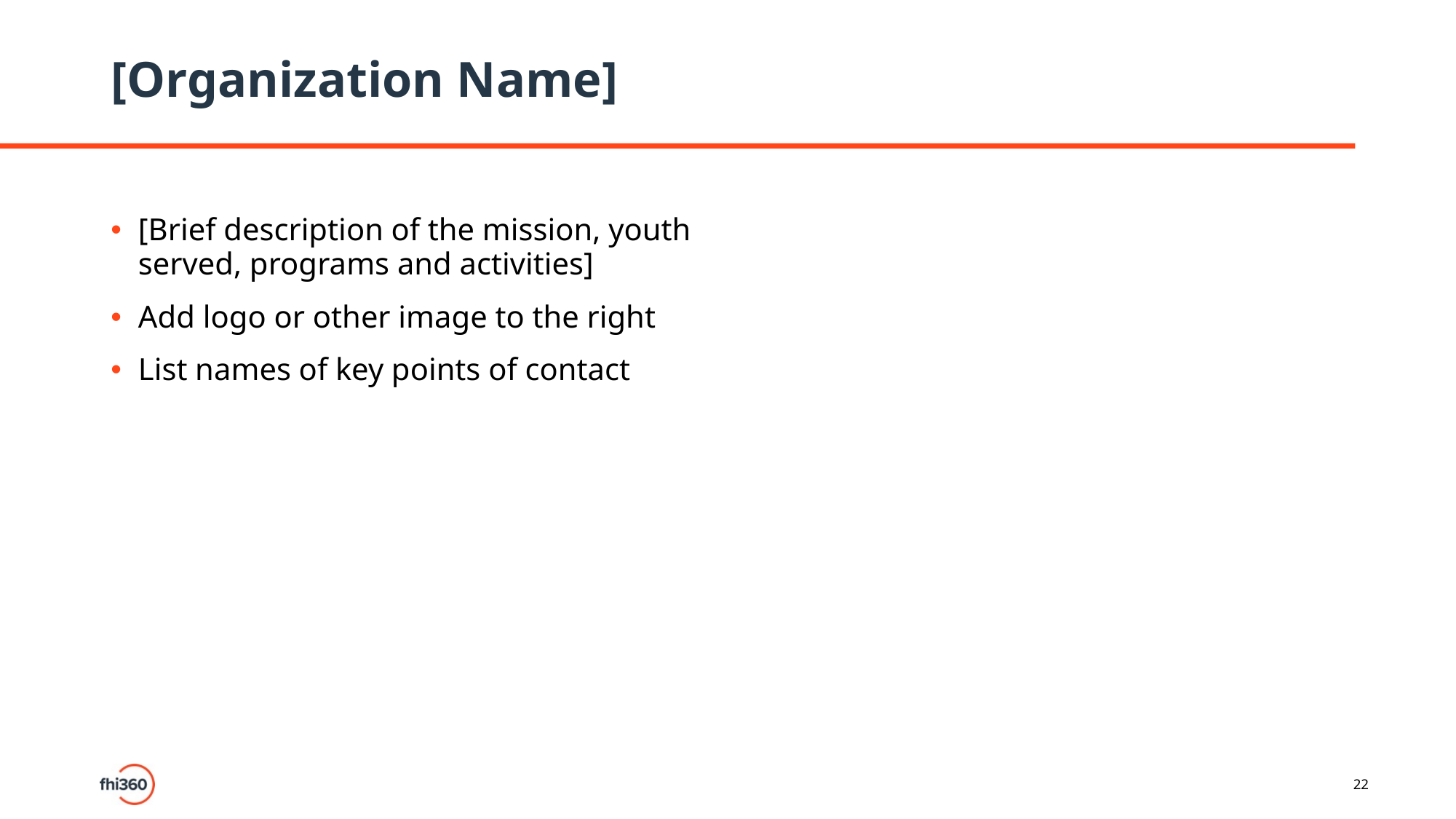

# [Organization Name]
[Brief description of the mission, youth served, programs and activities]
Add logo or other image to the right
List names of key points of contact